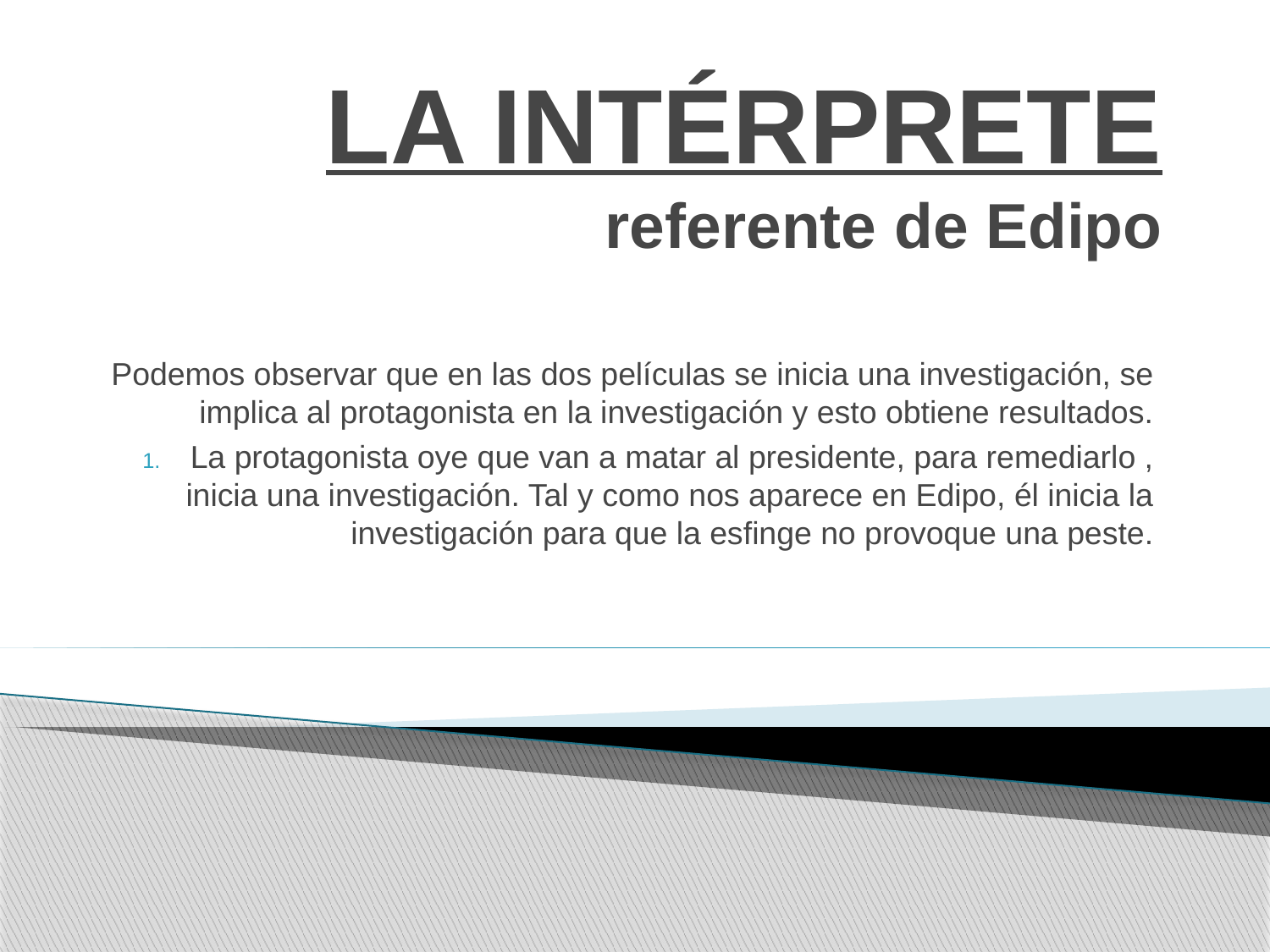

# LA INTÉRPRETE referente de Edipo
Podemos observar que en las dos películas se inicia una investigación, se implica al protagonista en la investigación y esto obtiene resultados.
La protagonista oye que van a matar al presidente, para remediarlo , inicia una investigación. Tal y como nos aparece en Edipo, él inicia la investigación para que la esfinge no provoque una peste.